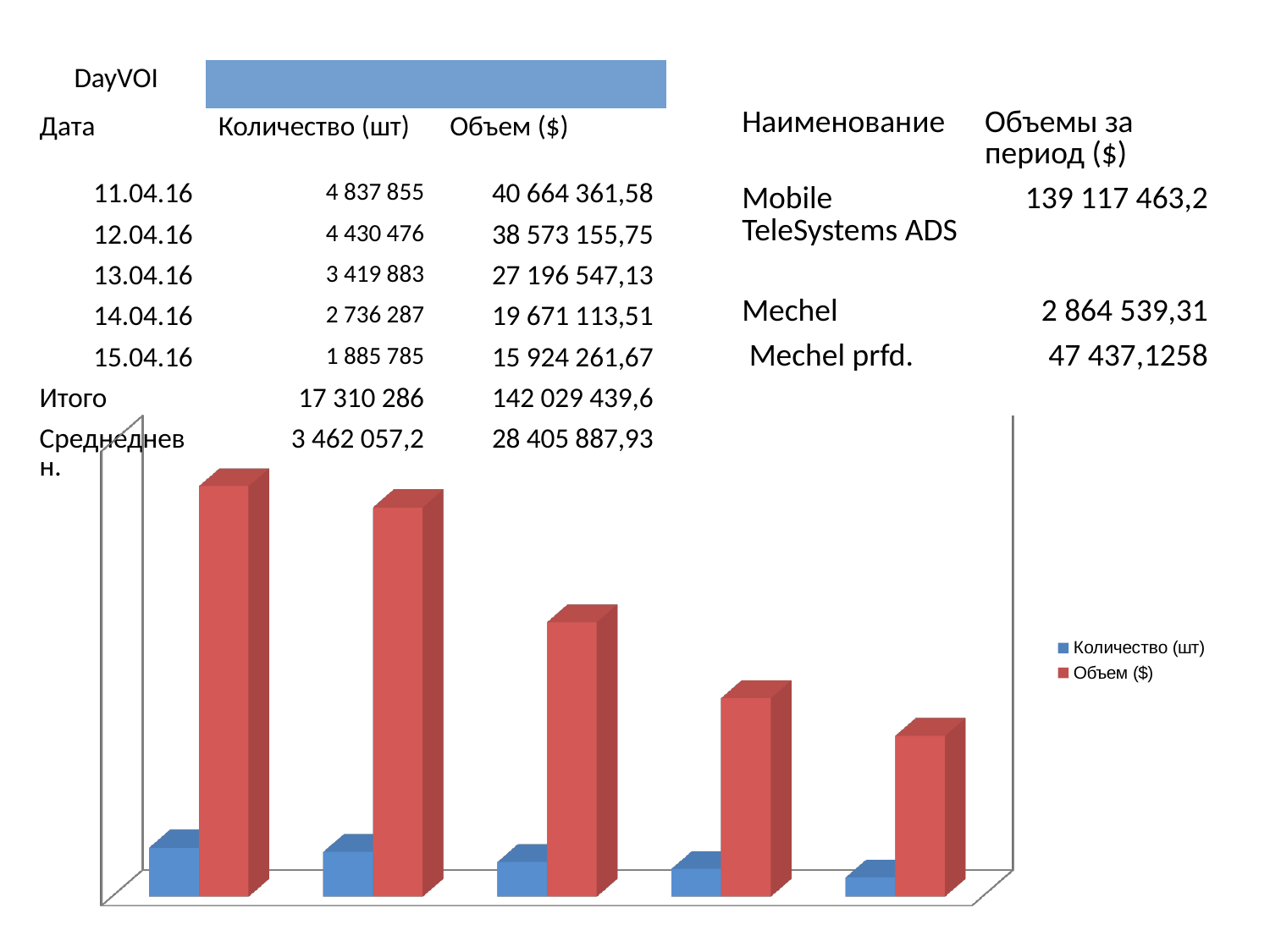

| DayVOI |
| --- |
| Дата | Количество (шт) | Объем ($) |
| 11.04.16 | 4 837 855 | 40 664 361,58 |
| 12.04.16 | 4 430 476 | 38 573 155,75 |
| 13.04.16 | 3 419 883 | 27 196 547,13 |
| 14.04.16 | 2 736 287 | 19 671 113,51 |
| 15.04.16 | 1 885 785 | 15 924 261,67 |
| Итого | 17 310 286 | 142 029 439,6 |
| Среднедневн. | 3 462 057,2 | 28 405 887,93 |
| Наименование | Объемы за период ($) |
| --- | --- |
| Mobile TeleSystems ADS | 139 117 463,2 |
| Mechel | 2 864 539,31 |
| Mechel prfd. | 47 437,1258 |

[unsupported chart]